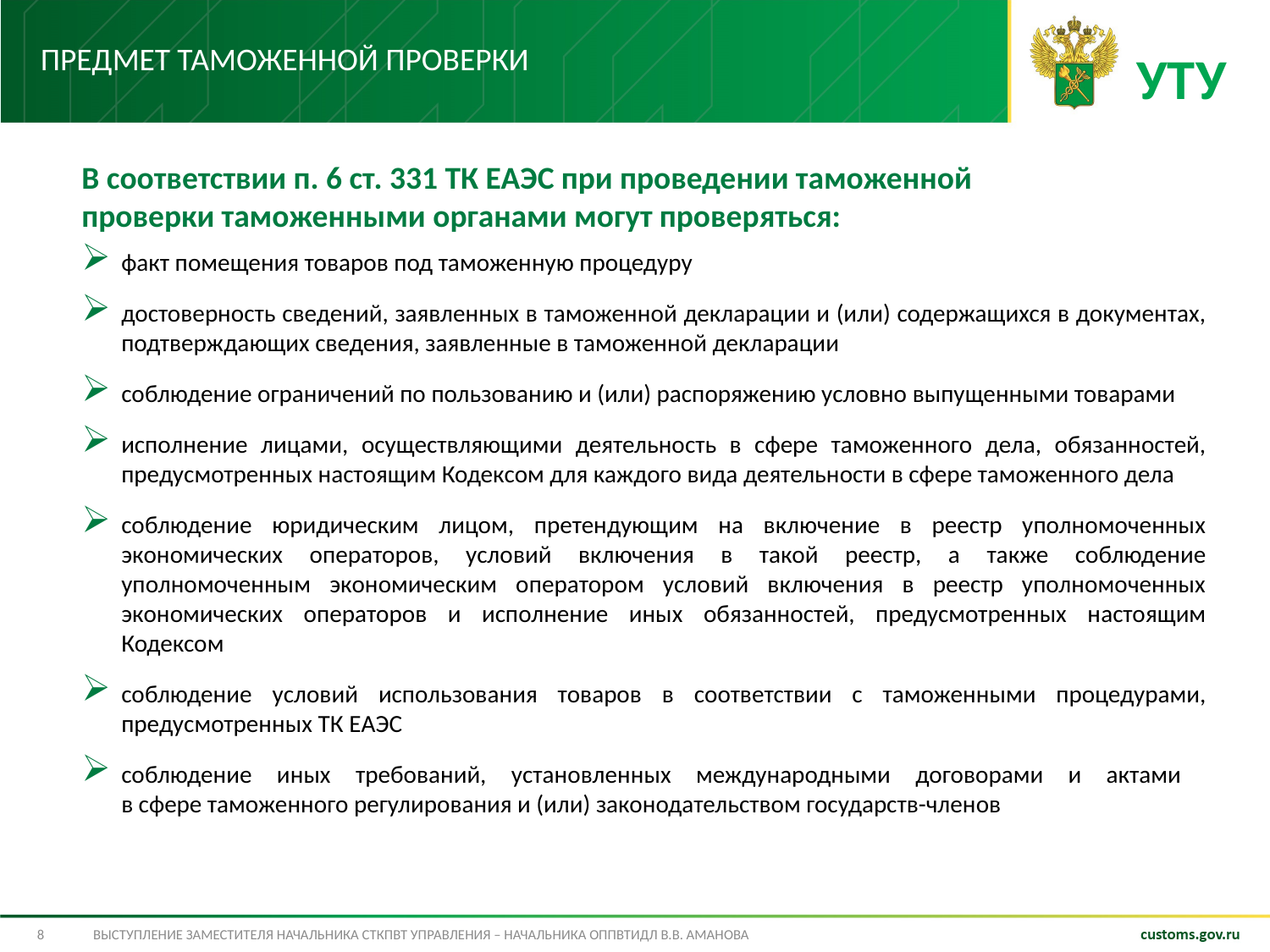

# Предмет таможенной Проверки
УТУ
В соответствии п. 6 ст. 331 ТК ЕАЭС при проведении таможенной проверки таможенными органами могут проверяться:
факт помещения товаров под таможенную процедуру
достоверность сведений, заявленных в таможенной декларации и (или) содержащихся в документах, подтверждающих сведения, заявленные в таможенной декларации
соблюдение ограничений по пользованию и (или) распоряжению условно выпущенными товарами
исполнение лицами, осуществляющими деятельность в сфере таможенного дела, обязанностей, предусмотренных настоящим Кодексом для каждого вида деятельности в сфере таможенного дела
соблюдение юридическим лицом, претендующим на включение в реестр уполномоченных экономических операторов, условий включения в такой реестр, а также соблюдение уполномоченным экономическим оператором условий включения в реестр уполномоченных экономических операторов и исполнение иных обязанностей, предусмотренных настоящим Кодексом
соблюдение условий использования товаров в соответствии с таможенными процедурами, предусмотренных ТК ЕАЭС
соблюдение иных требований, установленных международными договорами и актами
в сфере таможенного регулирования и (или) законодательством государств-членов
8
Выступление заместителя начальника СТКПВТ управления – начальника ОППВТиДЛ В.В. Аманова